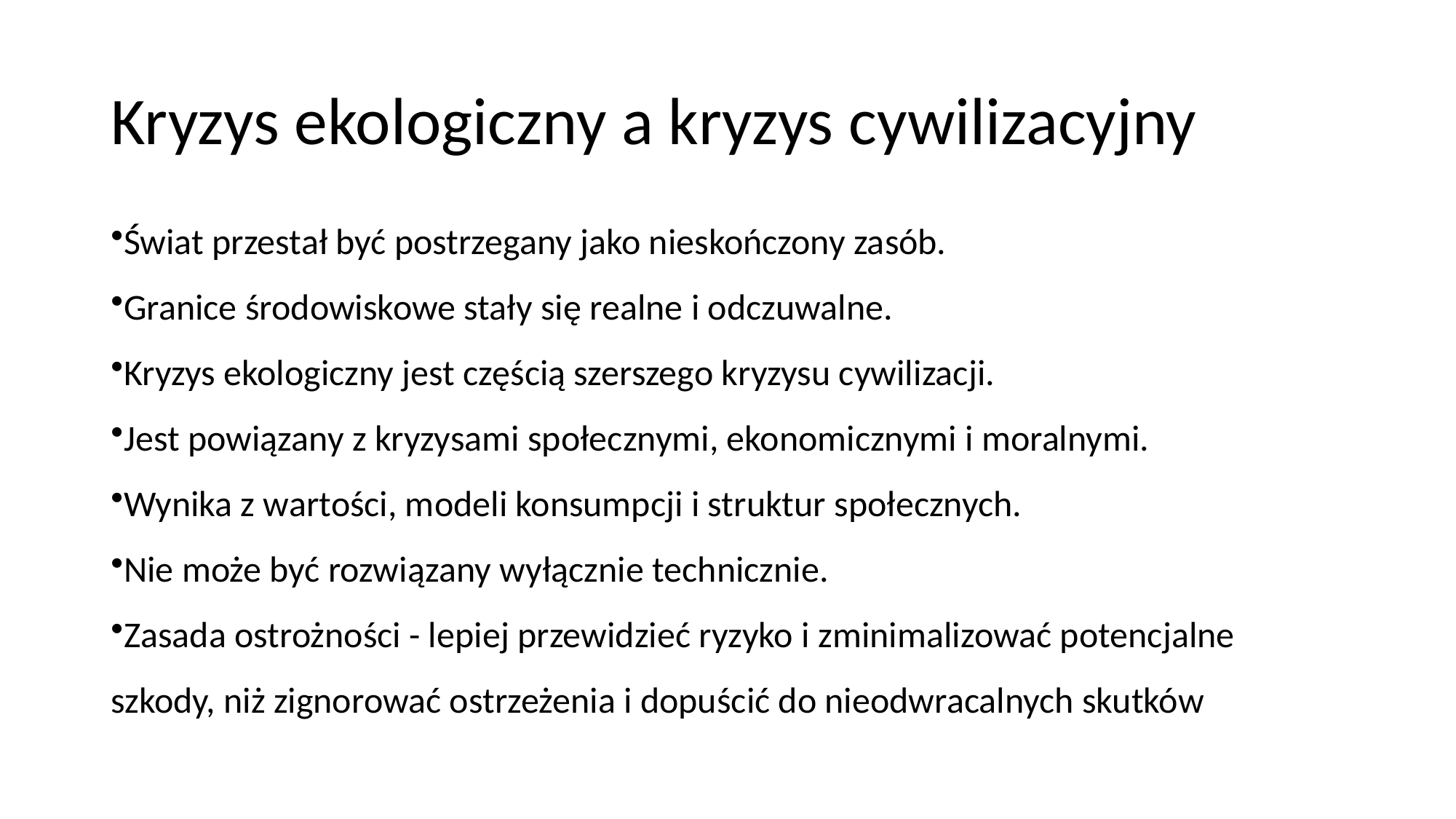

# Kryzys ekologiczny a kryzys cywilizacyjny
Świat przestał być postrzegany jako nieskończony zasób.
Granice środowiskowe stały się realne i odczuwalne.
Kryzys ekologiczny jest częścią szerszego kryzysu cywilizacji.
Jest powiązany z kryzysami społecznymi, ekonomicznymi i moralnymi.
Wynika z wartości, modeli konsumpcji i struktur społecznych.
Nie może być rozwiązany wyłącznie technicznie.
Zasada ostrożności - lepiej przewidzieć ryzyko i zminimalizować potencjalne szkody, niż zignorować ostrzeżenia i dopuścić do nieodwracalnych skutków